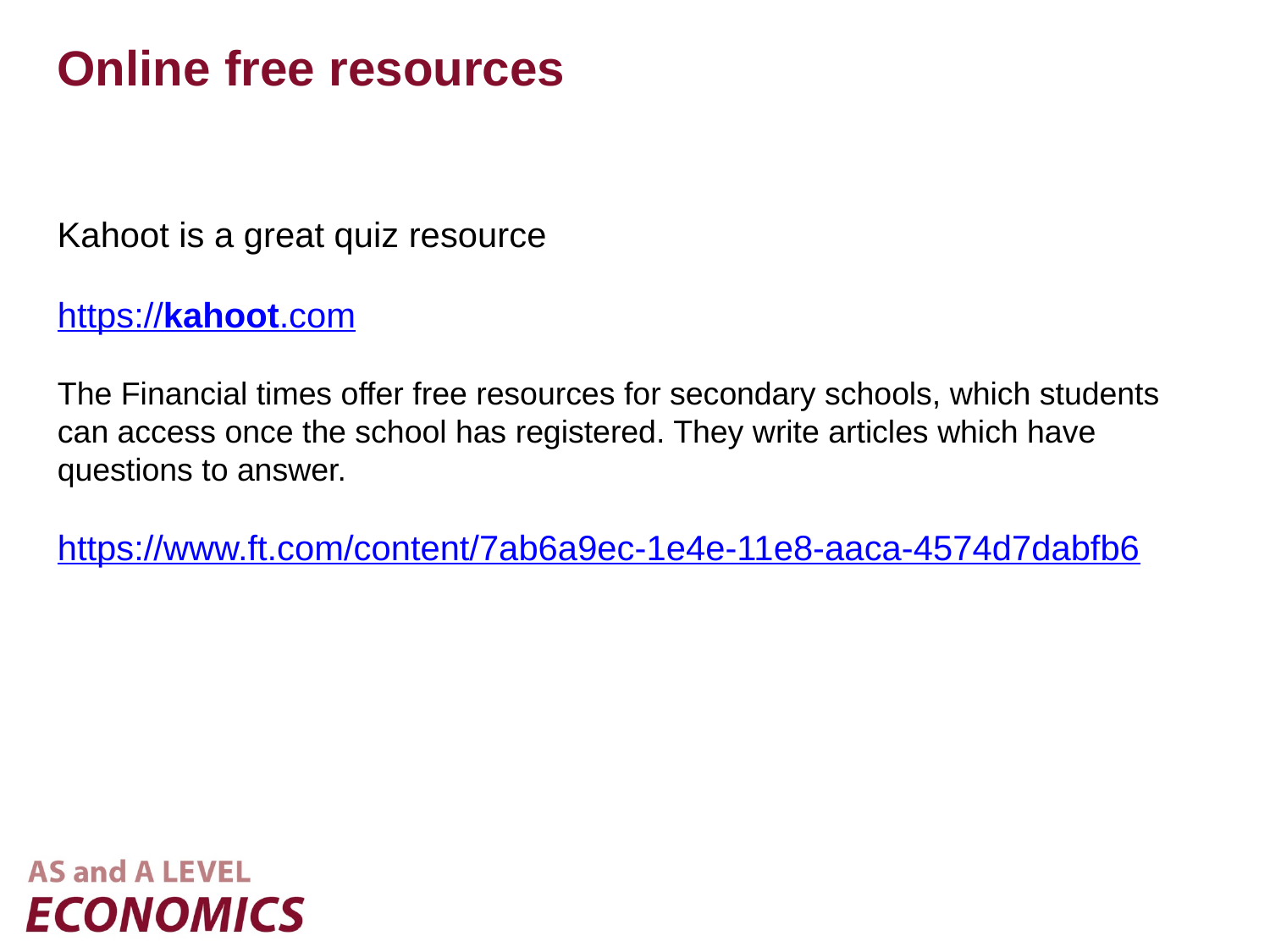

Online free resources
Kahoot is a great quiz resource
https://kahoot.com

The Financial times offer free resources for secondary schools, which students can access once the school has registered. They write articles which have questions to answer.

https://www.ft.com/content/7ab6a9ec-1e4e-11e8-aaca-4574d7dabfb6